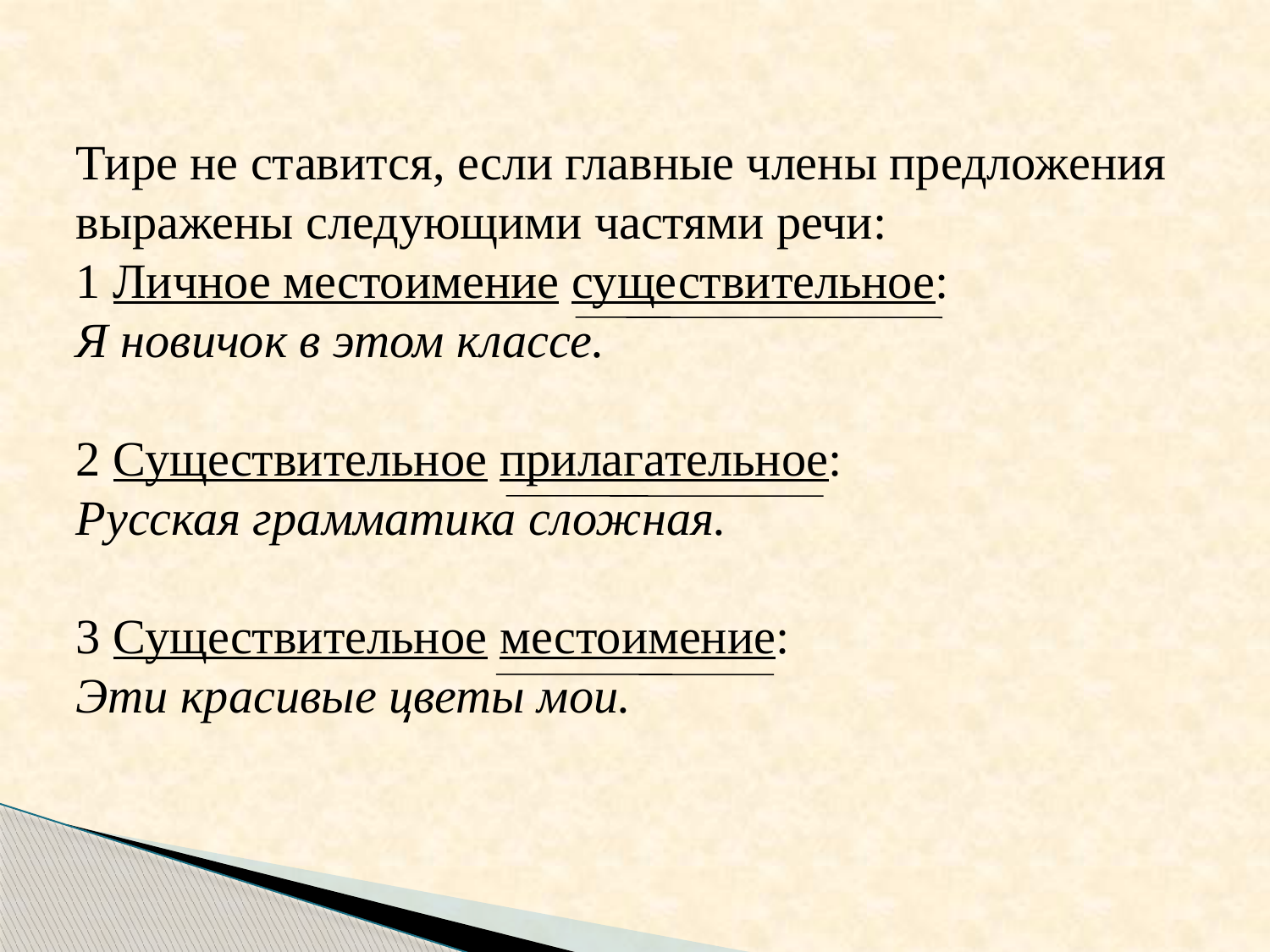

# Тире не ставится, если главные члены предложения выражены следующими частями речи:  1 Личное местоимение существительное: Я новичок в этом классе.   2 Существительное прилагательное: Русская грамматика сложная.   3 Существительное местоимение: Эти красивые цветы мои.